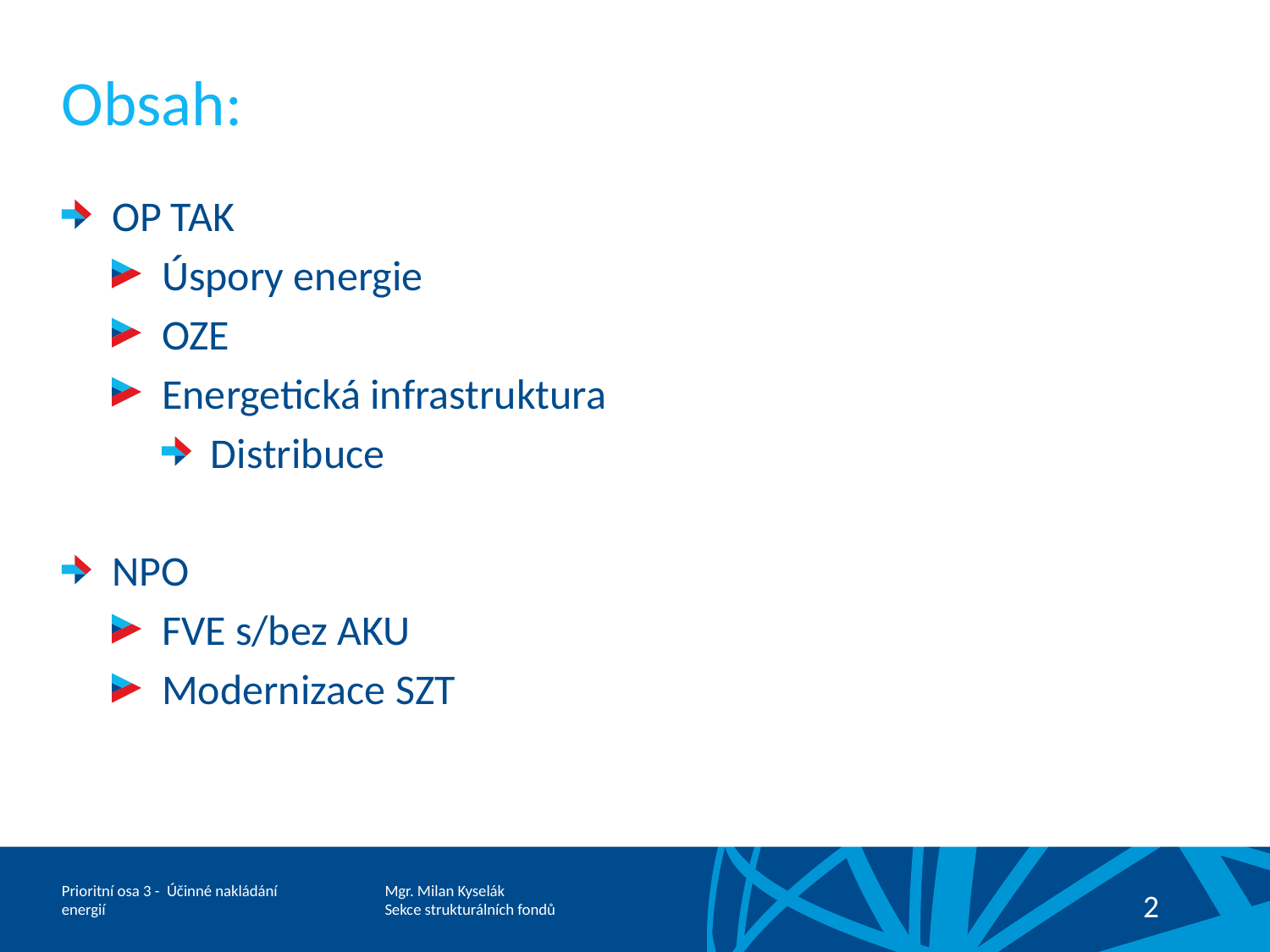

# Obsah:
OP TAK
Úspory energie
OZE
Energetická infrastruktura
Distribuce

NPO
FVE s/bez AKU
Modernizace SZT